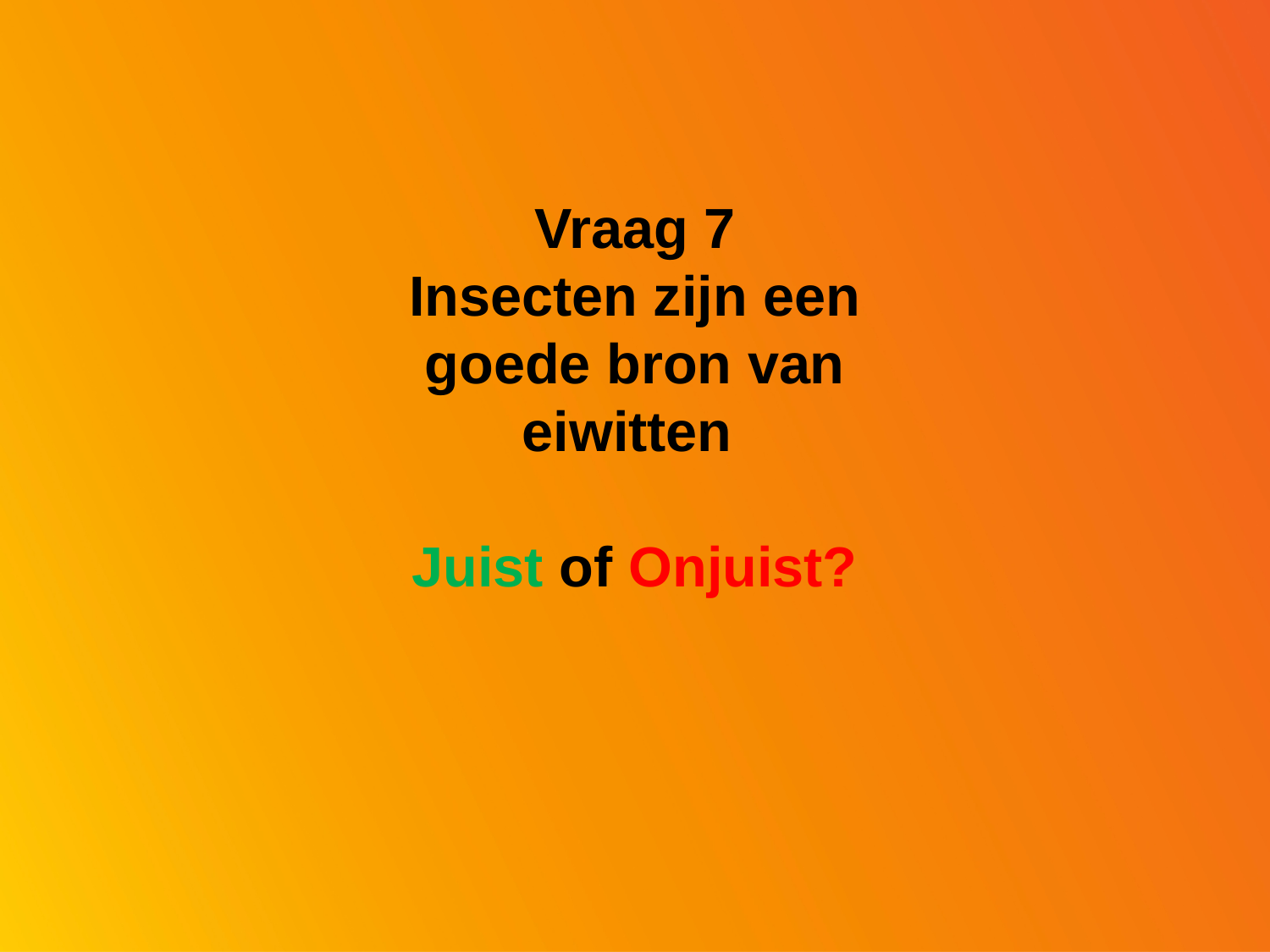

Vraag 7
Insecten zijn een goede bron van eiwitten

Juist of Onjuist?